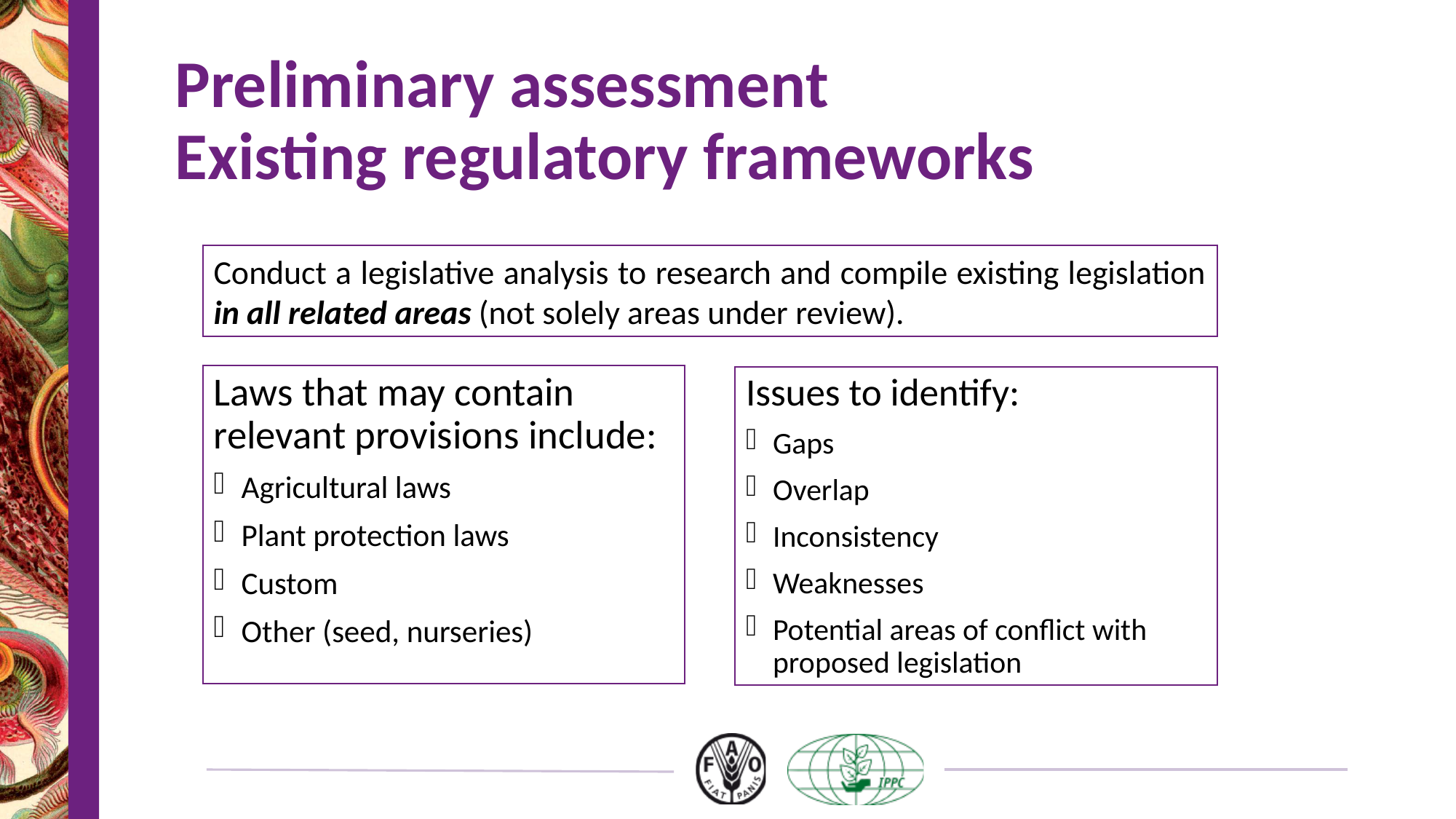

# Preliminary assessment Existing regulatory frameworks
Conduct a legislative analysis to research and compile existing legislation in all related areas (not solely areas under review).
Laws that may contain relevant provisions include:
Agricultural laws
Plant protection laws
Custom
Other (seed, nurseries)

Issues to identify:
Gaps
Overlap
Inconsistency
Weaknesses
Potential areas of conflict with proposed legislation